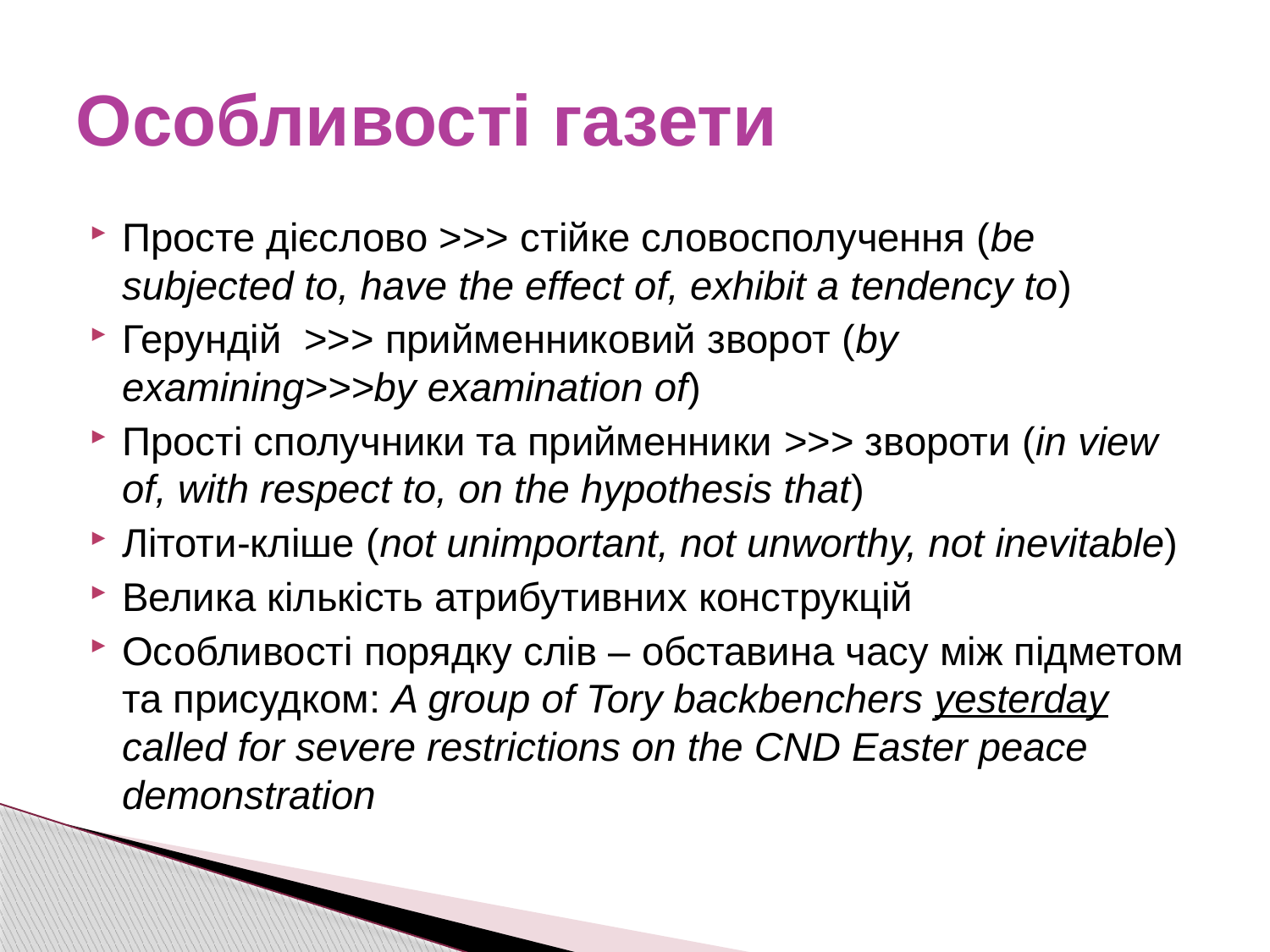

# Особливості газети
Просте дієслово >>> стійке словосполучення (be subjected to, have the effect of, exhibit a tendency to)
Герундій  >>> прийменниковий зворот (by examining>>>by examination of)
Прості сполучники та прийменники >>> звороти (in view of, with respect to, on the hypothesis that)
Літоти-кліше (not unimportant, not unworthy, not inevitable)
Велика кількість атрибутивних конструкцій
Особливості порядку слів – обставина часу між підметом та присудком: A group of Tory backbenchers yesterday called for severe restrictions on the CND Easter peace demonstration